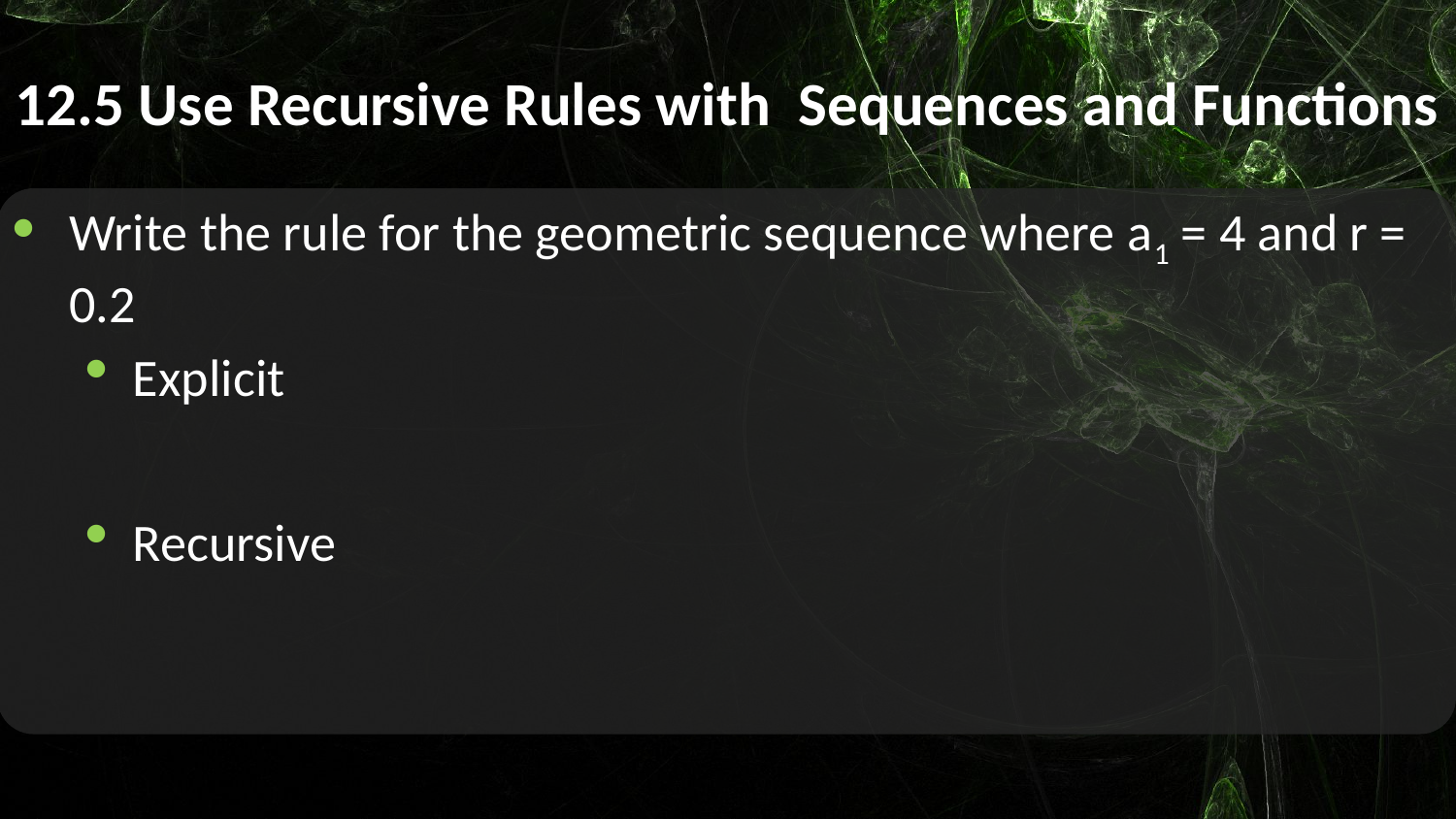

# 12.5 Use Recursive Rules with  Sequences and Functions
Write the rule for the geometric sequence where a1 = 4 and r = 0.2
Explicit

Recursive